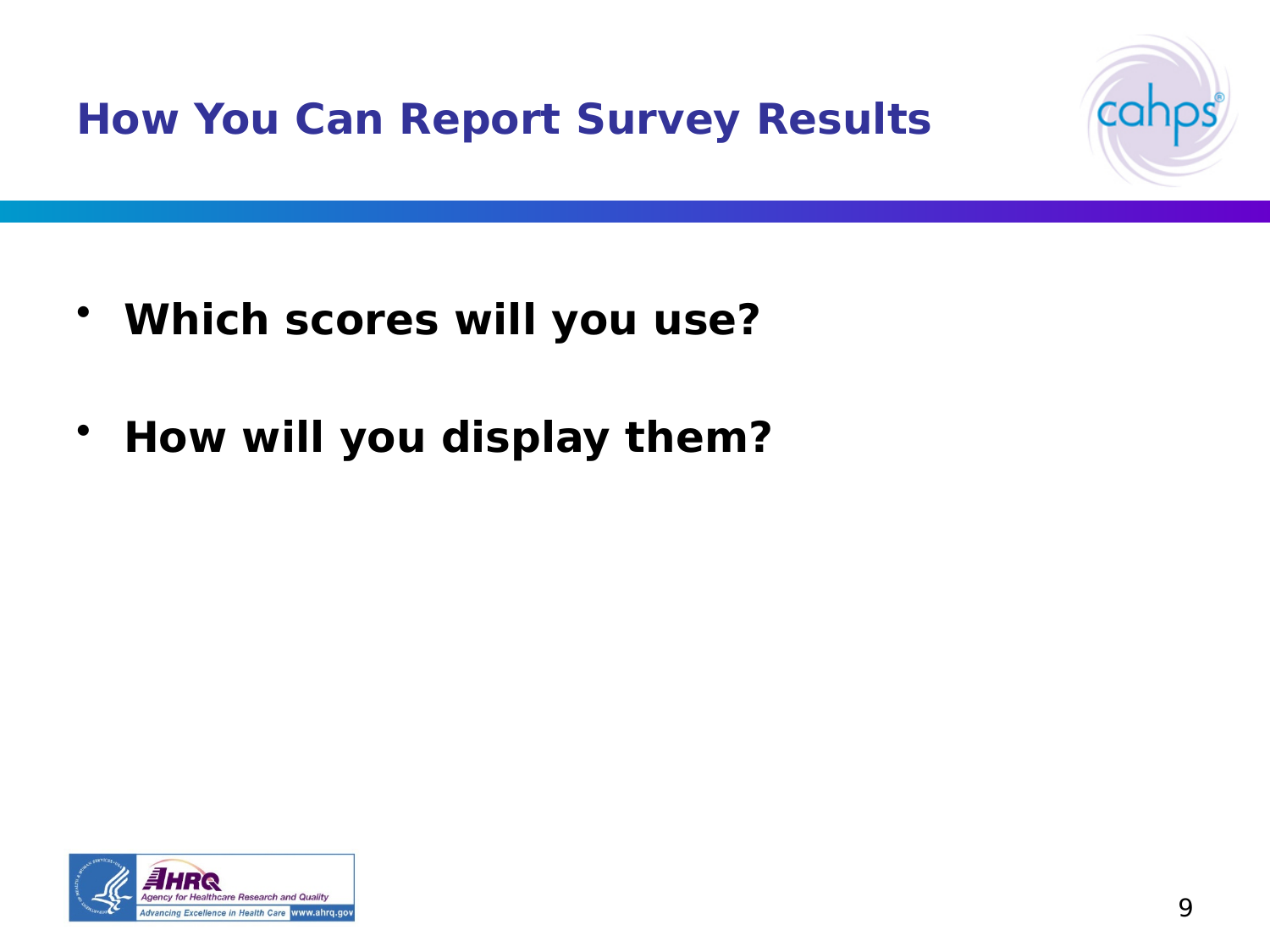

# How You Can Report Survey Results
Which scores will you use?

How will you display them?
9